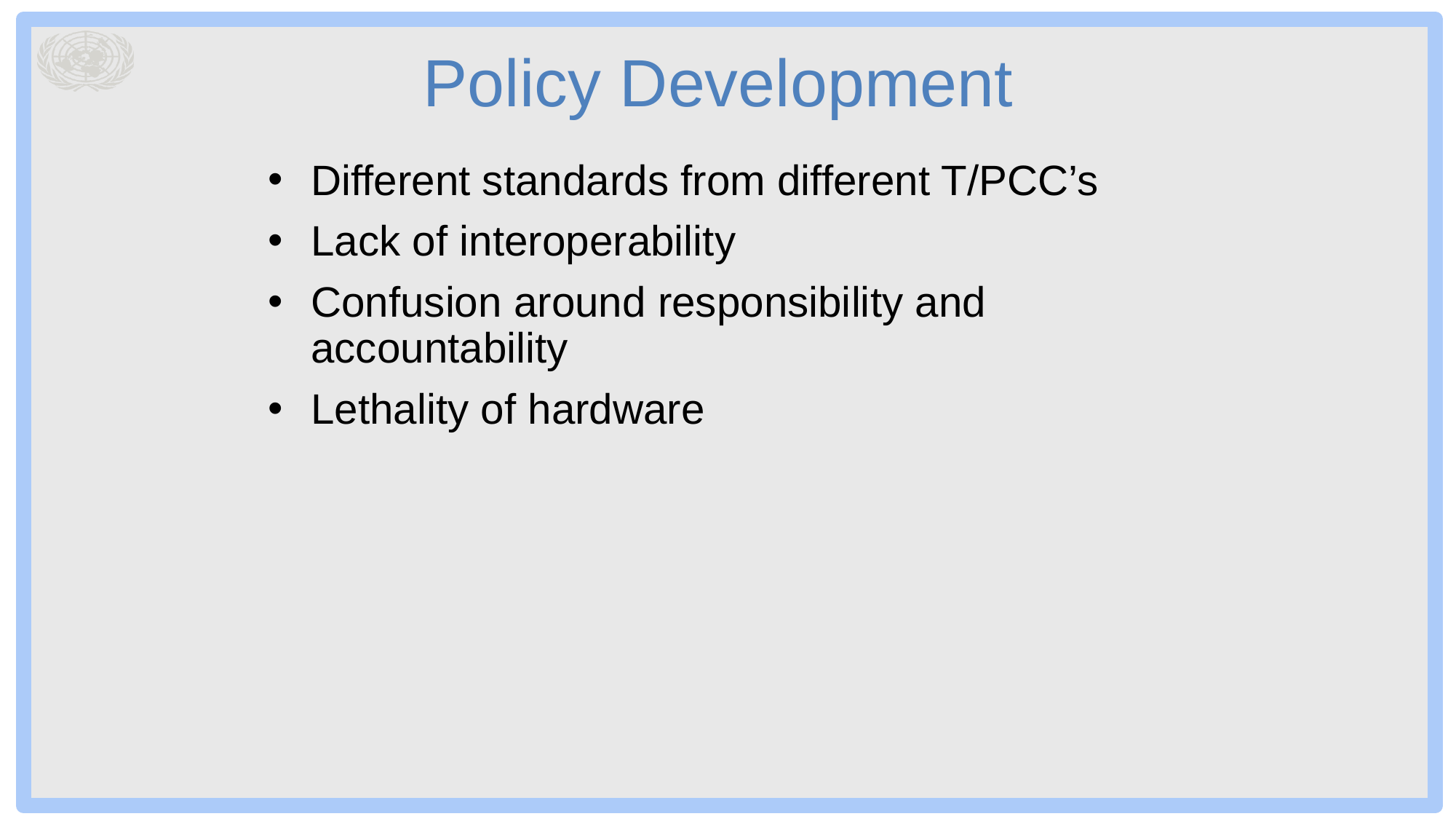

# Policy Development
Different standards from different T/PCC’s
Lack of interoperability
Confusion around responsibility and accountability
Lethality of hardware